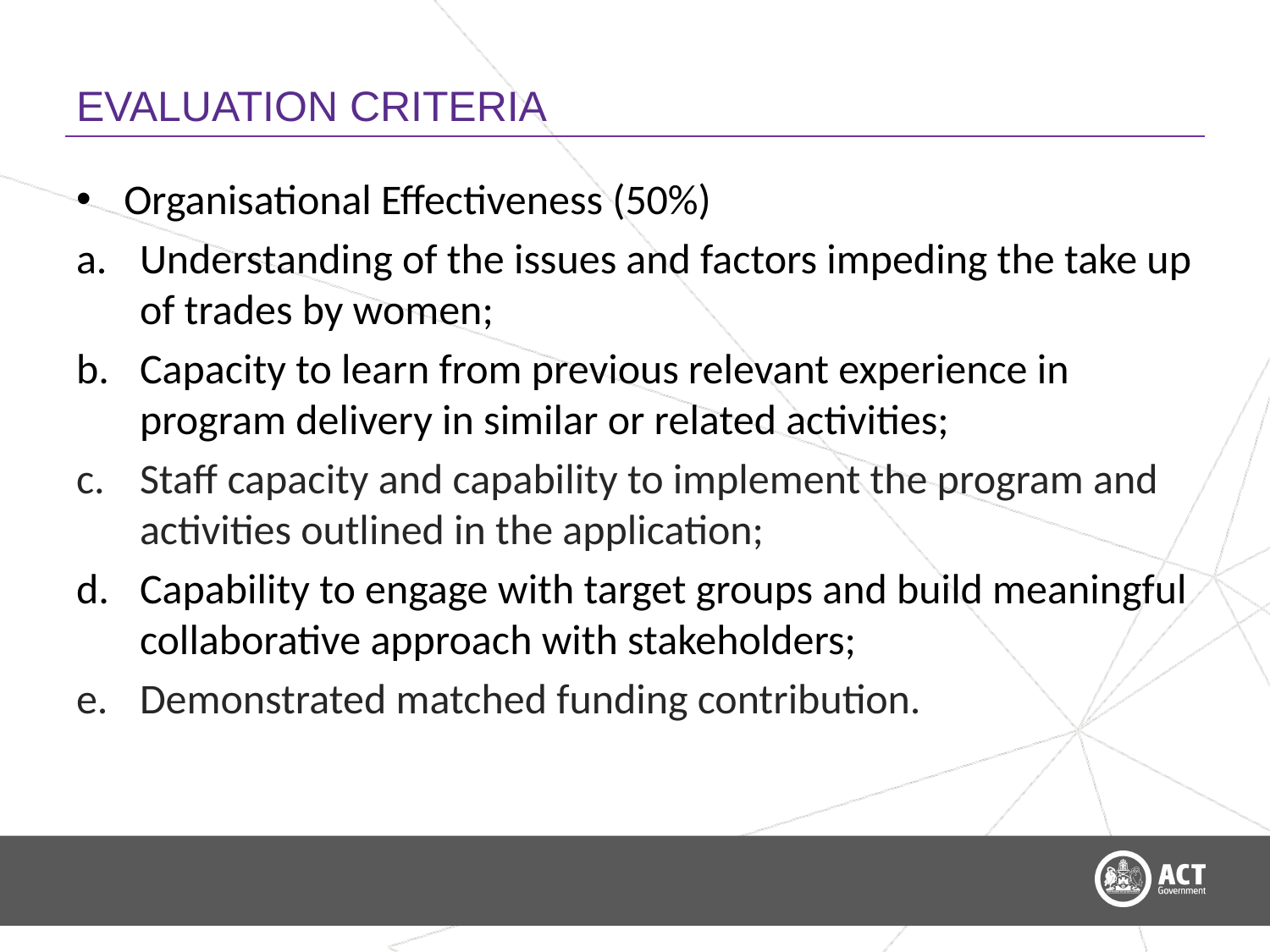

# EVALUATION CRITERIA
Organisational Effectiveness (50%)
Understanding of the issues and factors impeding the take up of trades by women;
Capacity to learn from previous relevant experience in program delivery in similar or related activities;
Staff capacity and capability to implement the program and activities outlined in the application;
Capability to engage with target groups and build meaningful collaborative approach with stakeholders;
Demonstrated matched funding contribution.